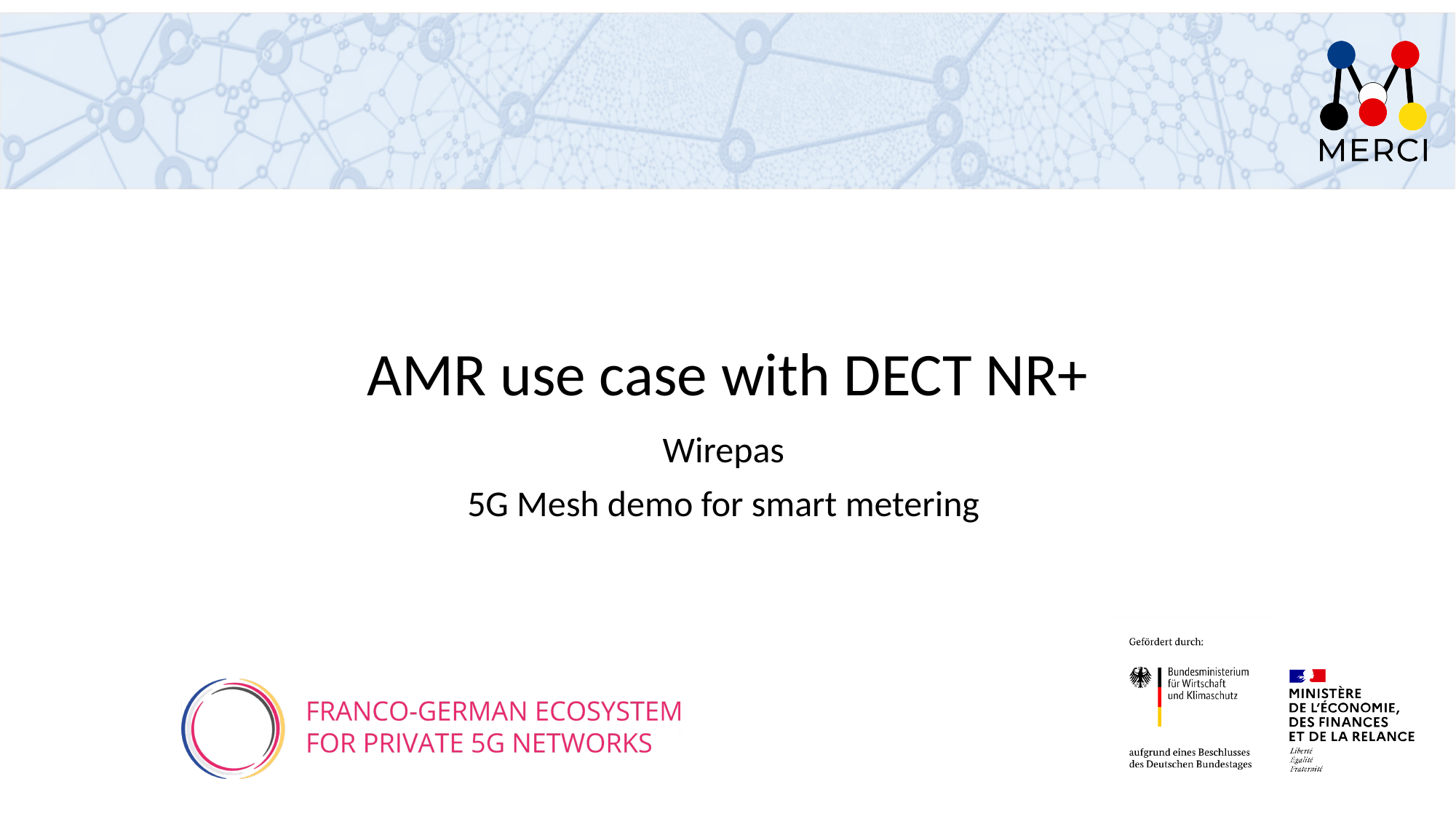

# AMR use case with DECT NR+
Wirepas
5G Mesh demo for smart metering